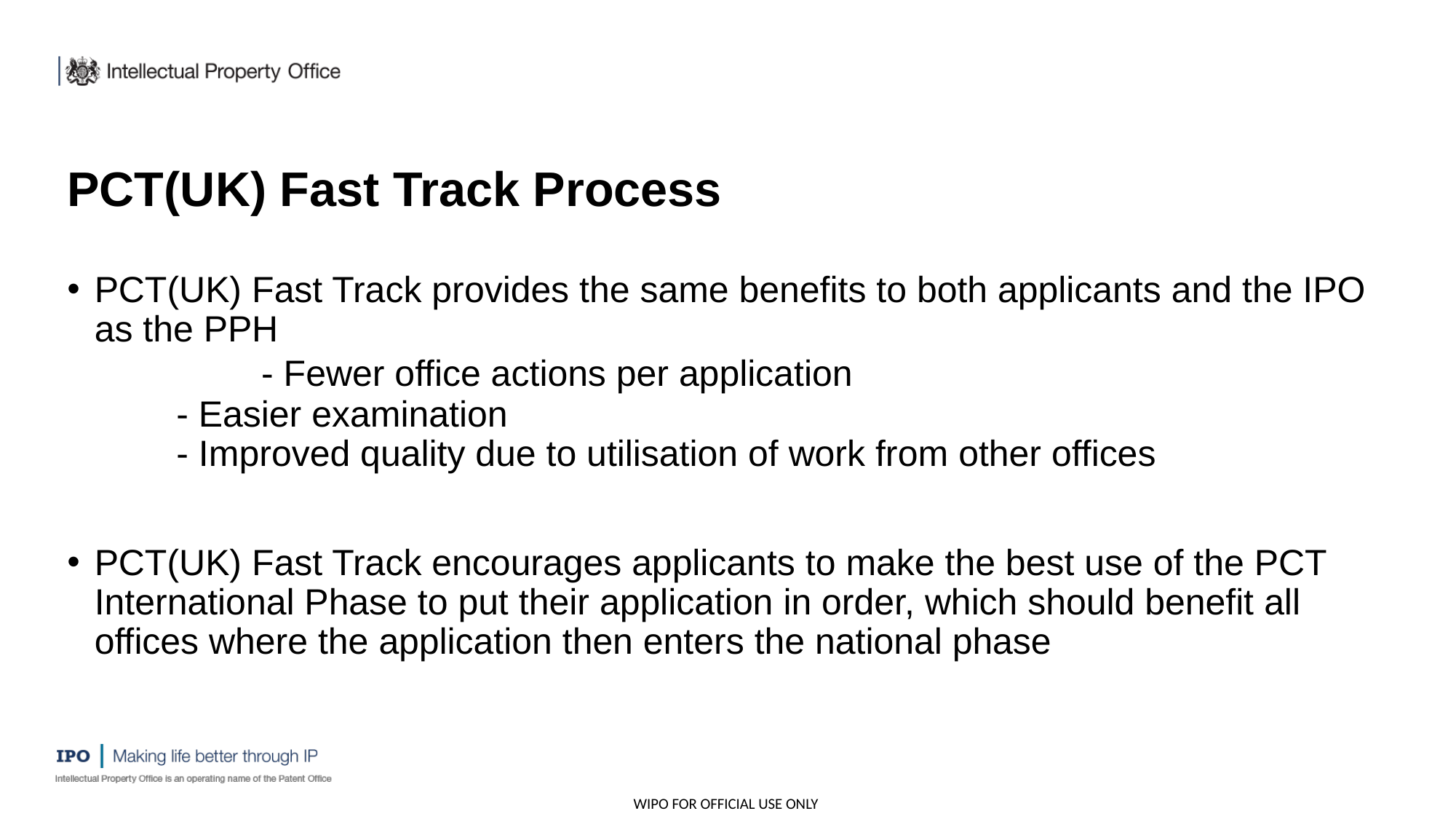

# PCT(UK) Fast Track Process
PCT(UK) Fast Track provides the same benefits to both applicants and the IPO as the PPH
	- Fewer office actions per application
	- Easier examination
	- Improved quality due to utilisation of work from other offices

PCT(UK) Fast Track encourages applicants to make the best use of the PCT International Phase to put their application in order, which should benefit all offices where the application then enters the national phase